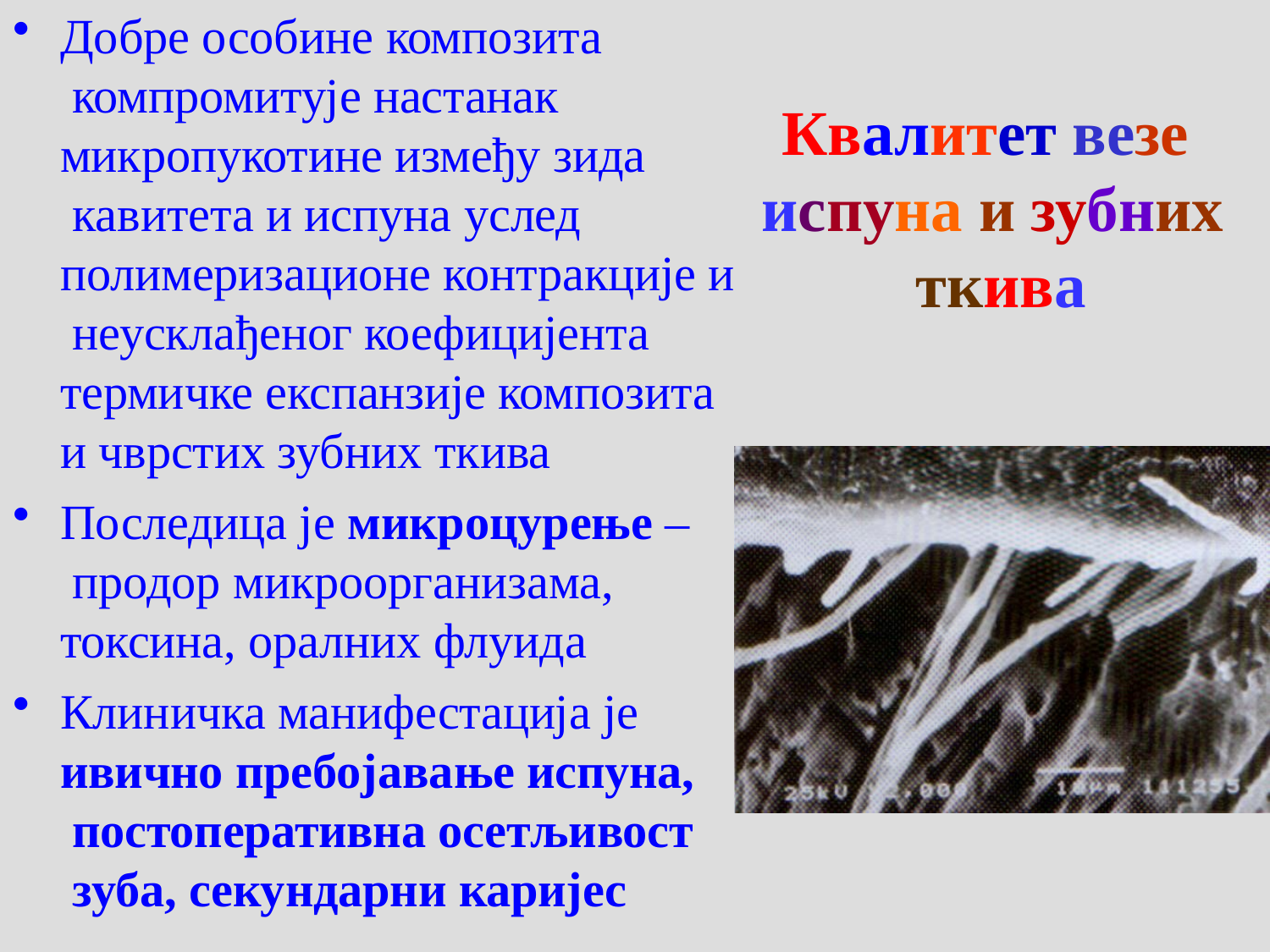

Добре особине композита  компромитује настанак
микропукотине између зида  кавитета и испуна услед
полимеризационе контракције и  неусклађеног коефицијента  термичке експанзије композита  и чврстих зубних ткива
Последица је микроцурење –  продор микроорганизама,  токсина, оралних флуида
Клиничка манифестација је  ивично пребојавање испуна,  постоперативна осетљивост  зуба, секундарни каријес
Квалитет везе  испуна и зубних  ткива